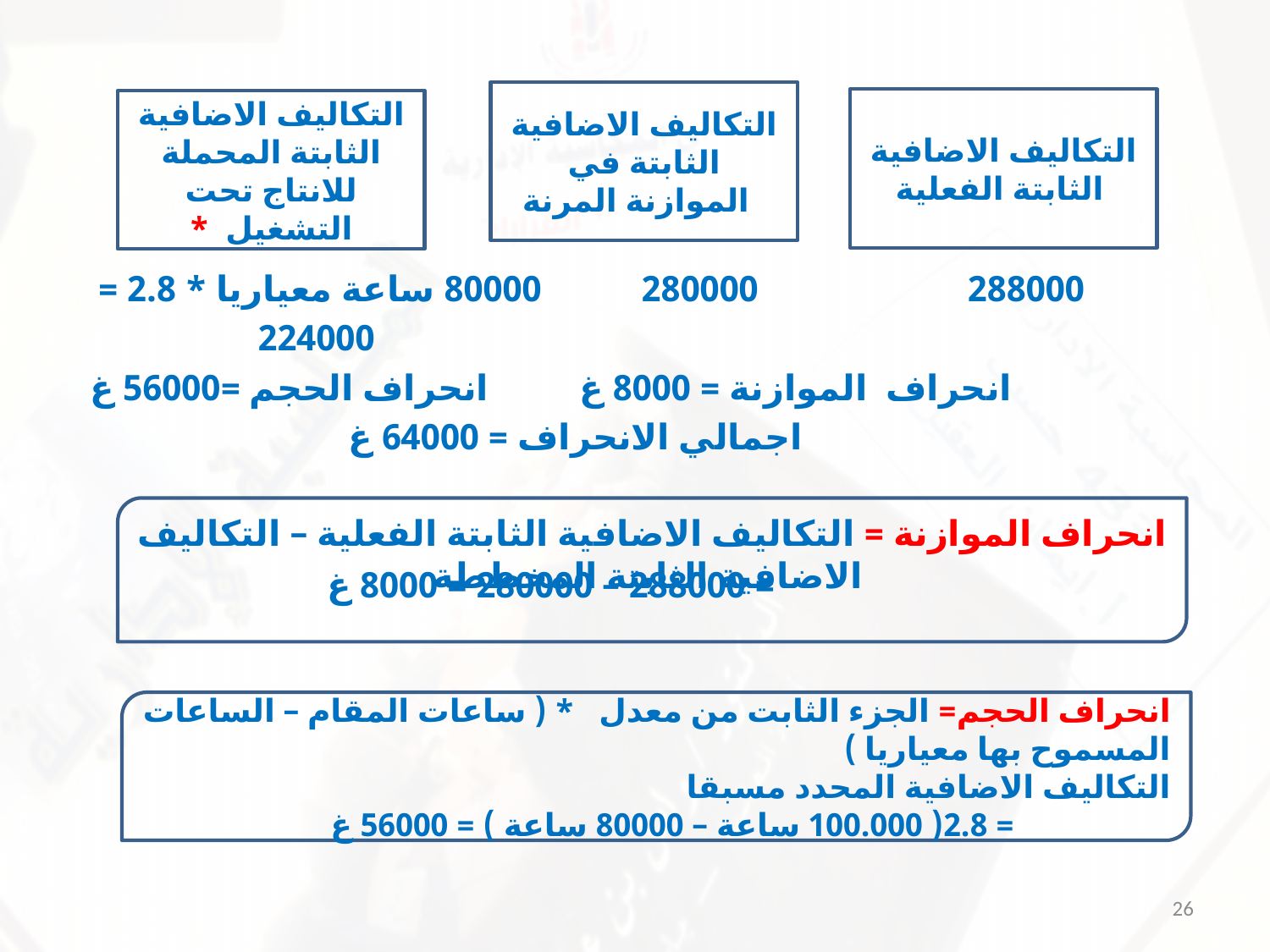

288000                       280000           80000 ساعة معياريا * 2.8 =
                                                                                          224000
                    انحراف  الموازنة = 8000 غ          انحراف الحجم =56000 غ
                                           اجمالي الانحراف = 64000 غ

                                              = 288000 – 280000 = 8000 غ

التكاليف الاضافية الثابتة في الموازنة المرنة
التكاليف الاضافية الثابتة الفعلية
التكاليف الاضافية الثابتة المحملة للانتاج تحت التشغيل  *
انحراف الموازنة = التكاليف الاضافية الثابتة الفعلية – التكاليف الاضافية الثابتة المخططة
انحراف الحجم= الجزء الثابت من معدل   * ( ساعات المقام – الساعات المسموح بها معياريا )
        التكاليف الاضافية المحدد مسبقا
                   = 2.8( 100.000 ساعة – 80000 ساعة ) = 56000 غ
26